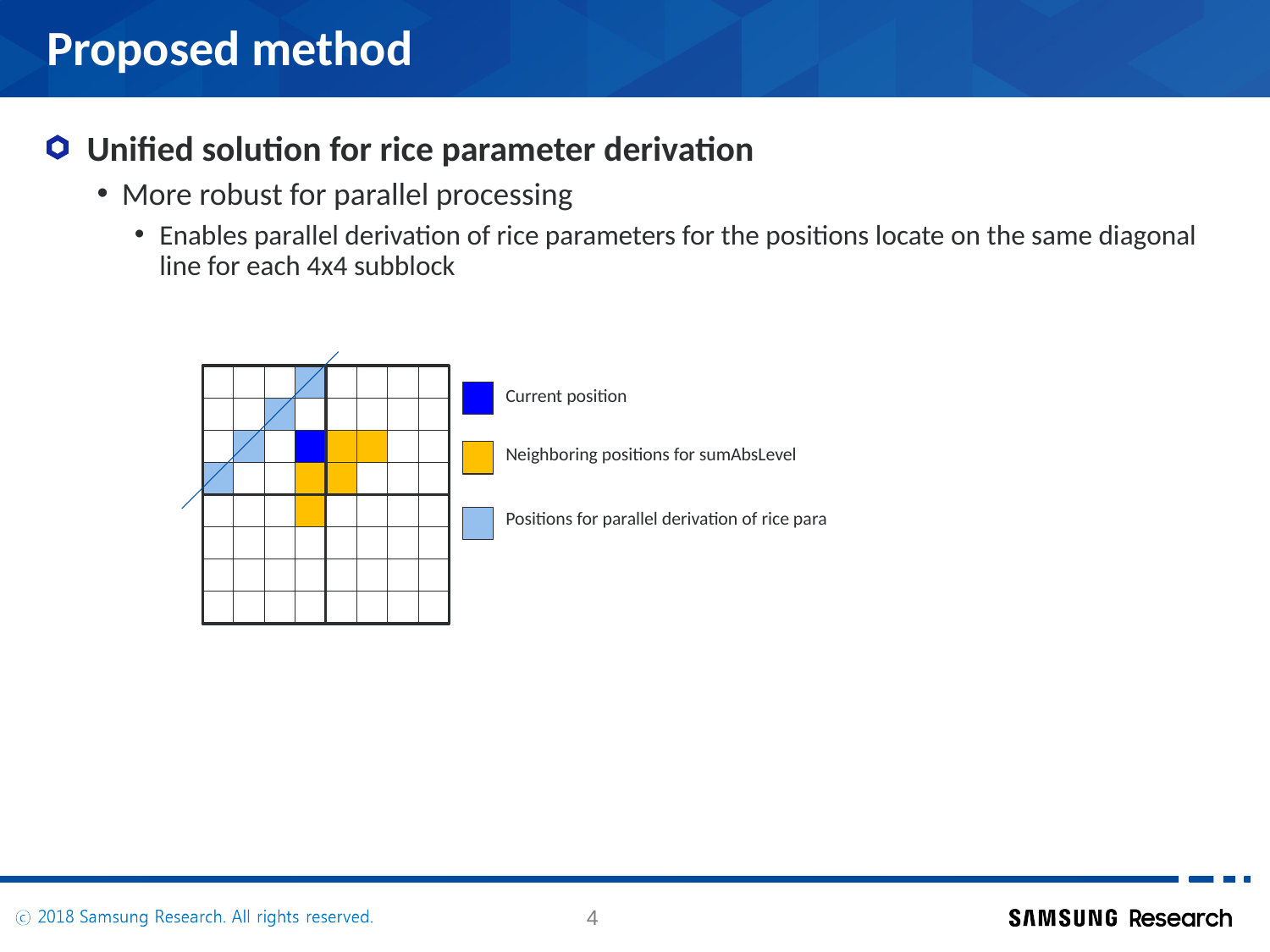

# Proposed method
Unified solution for rice parameter derivation
More robust for parallel processing
Enables parallel derivation of rice parameters for the positions locate on the same diagonal line for each 4x4 subblock

Current position

Neighboring positions for sumAbsLevel

Positions for parallel derivation of rice para